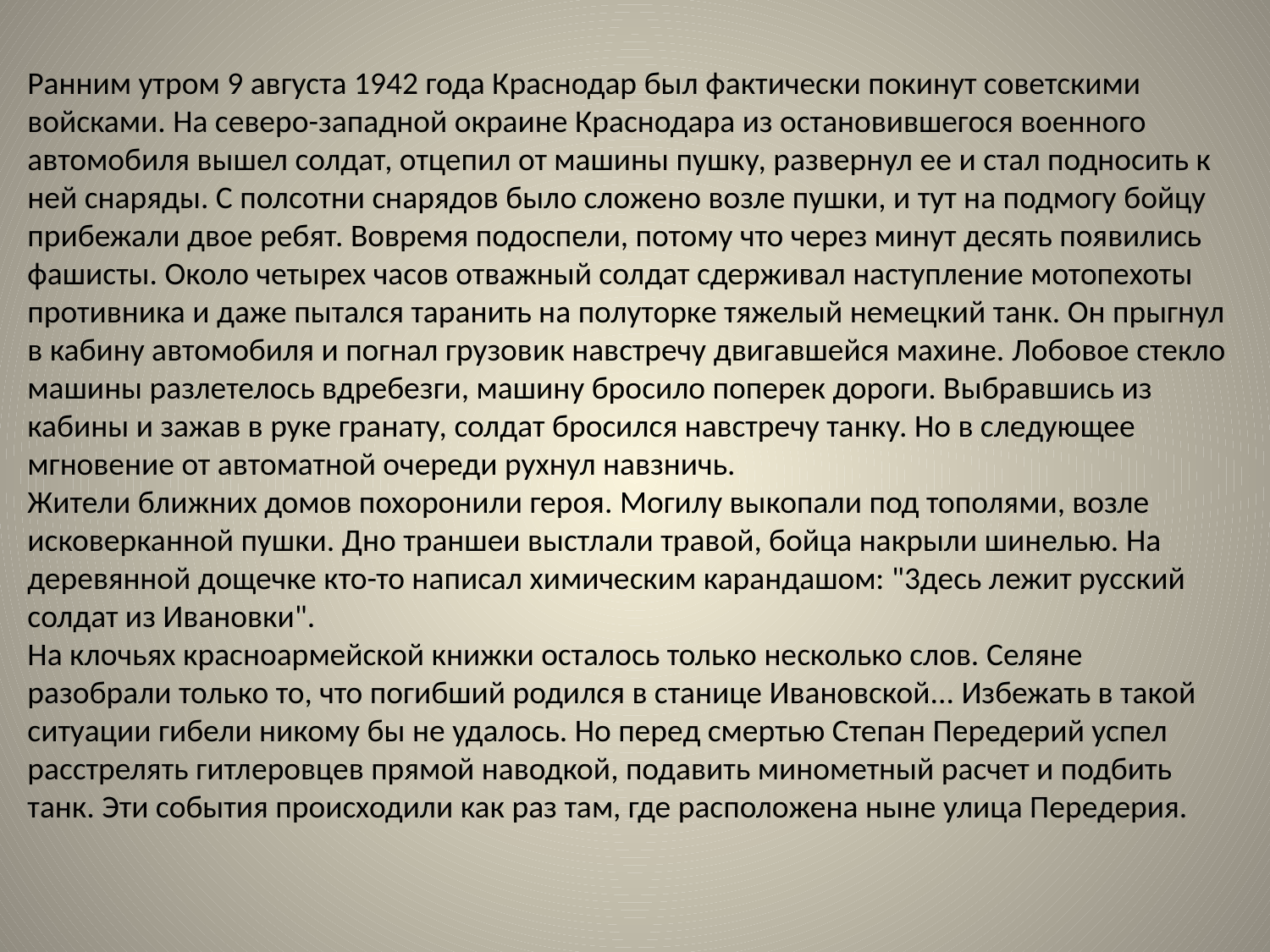

Ранним утром 9 августа 1942 года Краснодар был фактически покинут советскими войсками. На северо-западной окраине Краснодара из остановившегося военного автомобиля вышел солдат, отцепил от машины пушку, развернул ее и стал подносить к ней снаряды. С полсотни снарядов было сложено возле пушки, и тут на подмогу бойцу прибежали двое ребят. Вовремя подоспели, потому что через минут десять появились фашисты. Около четырех часов отважный солдат сдерживал наступление мотопехоты противника и даже пытался таранить на полуторке тяжелый немецкий танк. Он прыгнул в кабину автомобиля и погнал грузовик навстречу двигавшейся махине. Лобовое стекло машины разлетелось вдребезги, машину бросило поперек дороги. Выбравшись из кабины и зажав в руке гранату, солдат бросился навстречу танку. Но в следующее мгновение от автоматной очереди рухнул навзничь.
Жители ближних домов похоронили героя. Могилу выкопали под тополями, возле исковерканной пушки. Дно траншеи выстлали травой, бойца накрыли шинелью. На деревянной дощечке кто-то написал химическим карандашом: "3десь лежит русский солдат из Ивановки".
На клочьях красноармейской книжки осталось только несколько слов. Селяне разобрали только то, что погибший родился в станице Ивановской... Избежать в такой ситуации гибели никому бы не удалось. Но перед смертью Степан Передерий успел расстрелять гитлеровцев прямой наводкой, подавить минометный расчет и подбить танк. Эти события происходили как раз там, где расположена ныне улица Передерия.